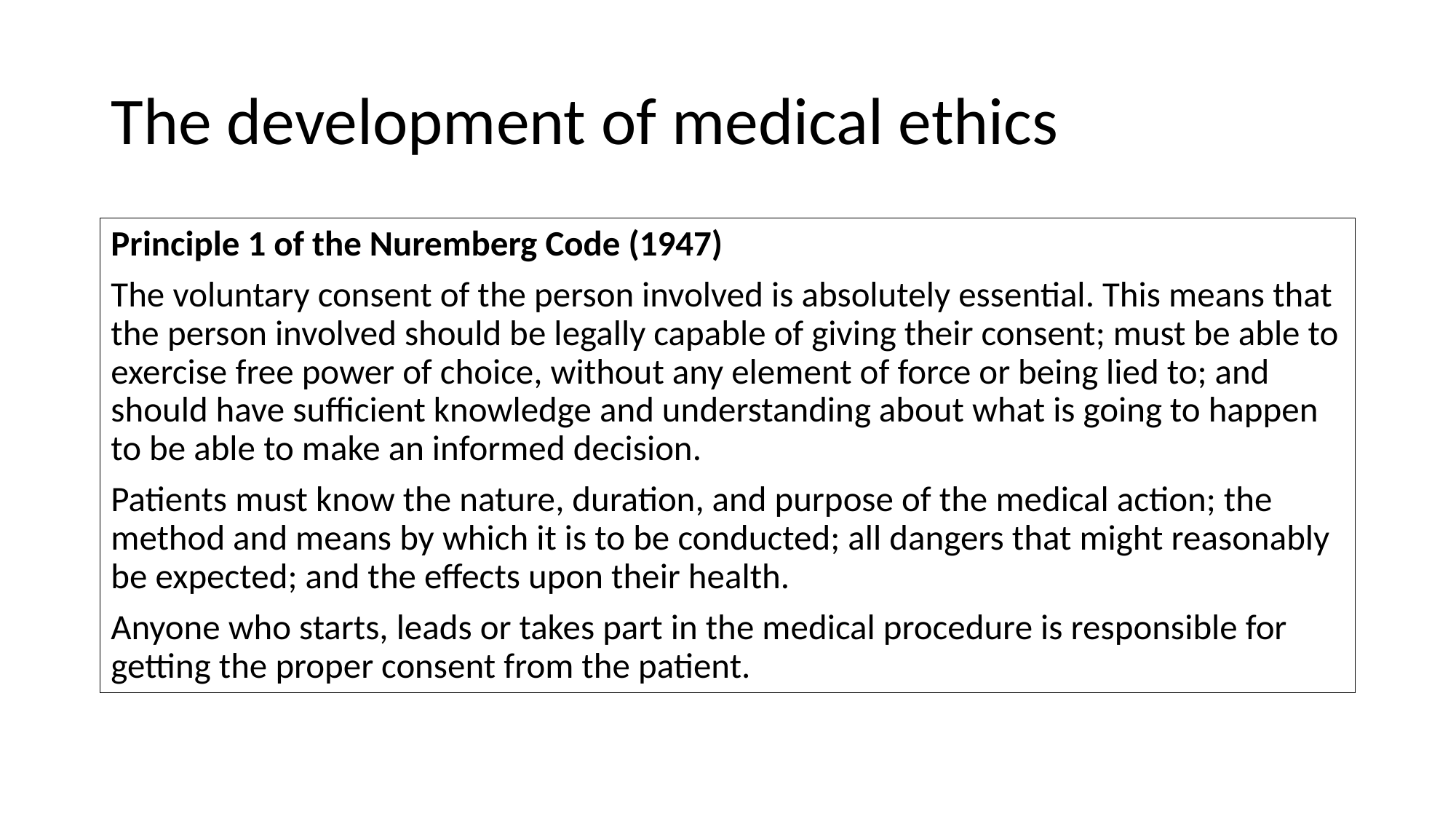

# The development of medical ethics
Principle 1 of the Nuremberg Code (1947)
The voluntary consent of the person involved is absolutely essential. This means that the person involved should be legally capable of giving their consent; must be able to exercise free power of choice, without any element of force or being lied to; and should have sufficient knowledge and understanding about what is going to happen to be able to make an informed decision.
Patients must know the nature, duration, and purpose of the medical action; the method and means by which it is to be conducted; all dangers that might reasonably be expected; and the effects upon their health.
Anyone who starts, leads or takes part in the medical procedure is responsible for getting the proper consent from the patient.